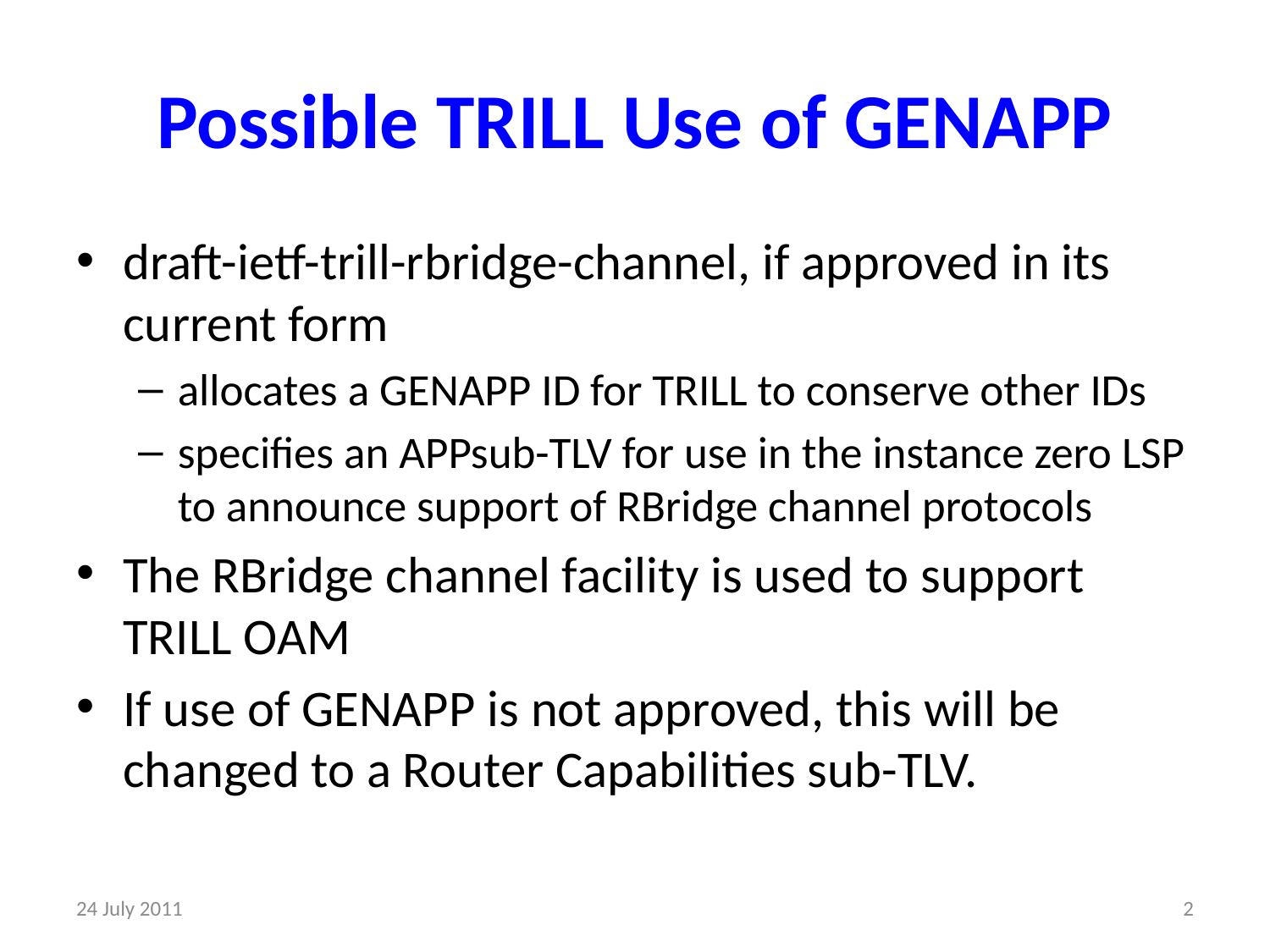

# Possible TRILL Use of GENAPP
draft-ietf-trill-rbridge-channel, if approved in its current form
allocates a GENAPP ID for TRILL to conserve other IDs
specifies an APPsub-TLV for use in the instance zero LSP to announce support of RBridge channel protocols
The RBridge channel facility is used to support TRILL OAM
If use of GENAPP is not approved, this will be changed to a Router Capabilities sub-TLV.
24 July 2011
2